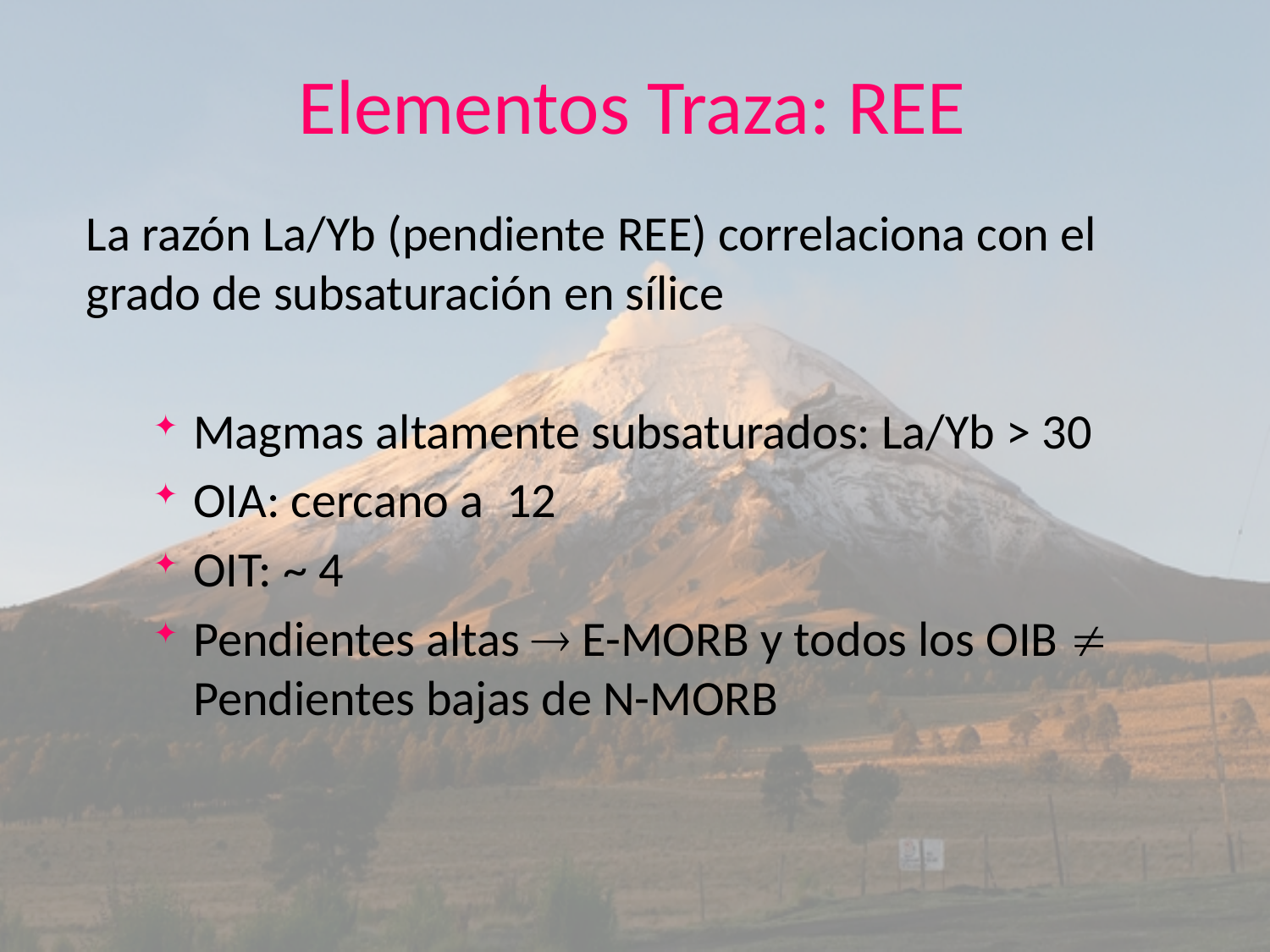

Elementos Traza: REE
La razón La/Yb (pendiente REE) correlaciona con el grado de subsaturación en sílice

Magmas altamente subsaturados: La/Yb > 30
OIA: cercano a  12
OIT: ~ 4
Pendientes altas → E-MORB y todos los OIB ≠  Pendientes bajas de N-MORB